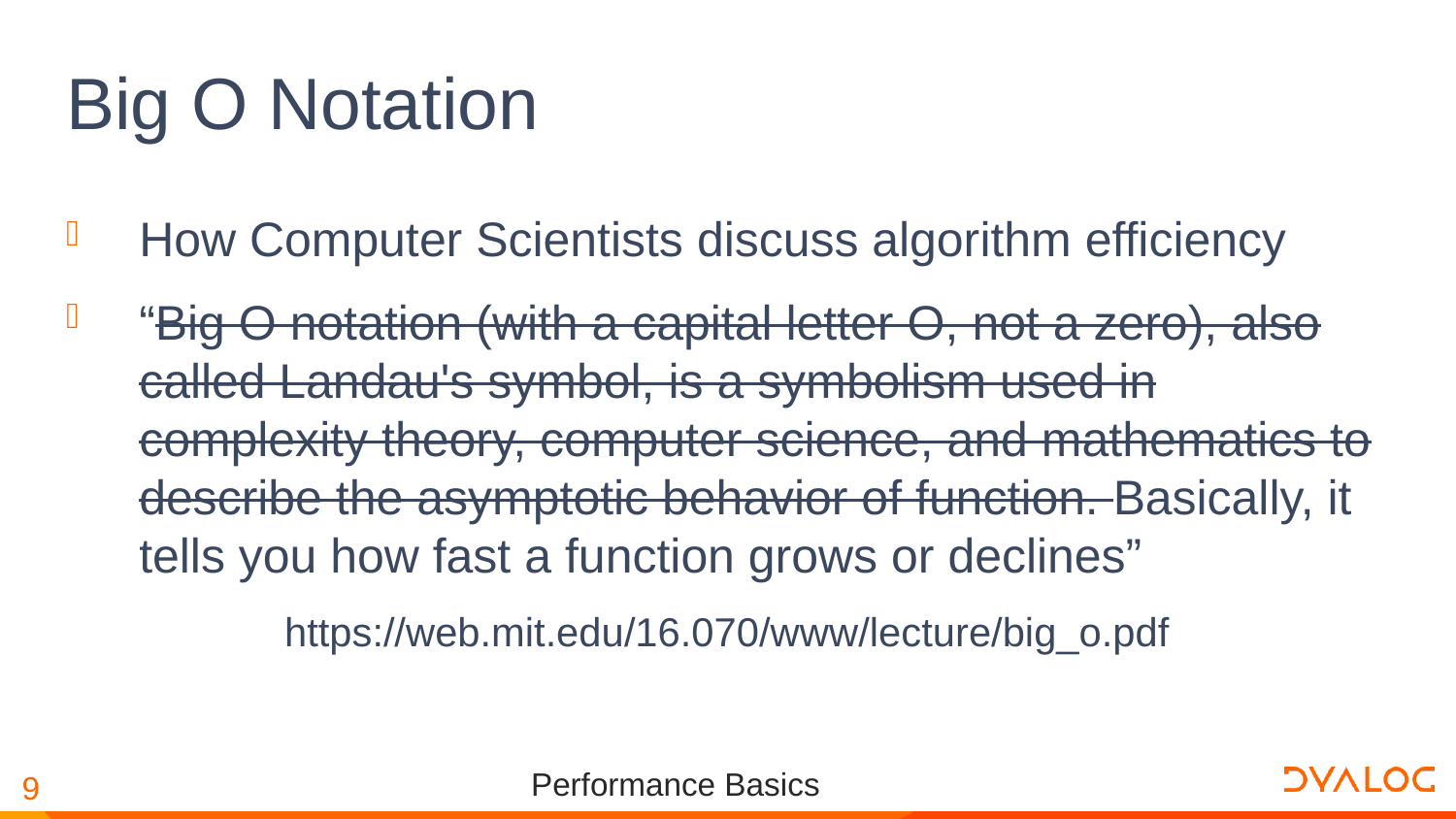

# Big O Notation
How Computer Scientists discuss algorithm efficiency
“Big O notation (with a capital letter O, not a zero), also called Landau's symbol, is a symbolism used in complexity theory, computer science, and mathematics to describe the asymptotic behavior of function. Basically, it tells you how fast a function grows or declines”
	https://web.mit.edu/16.070/www/lecture/big_o.pdf